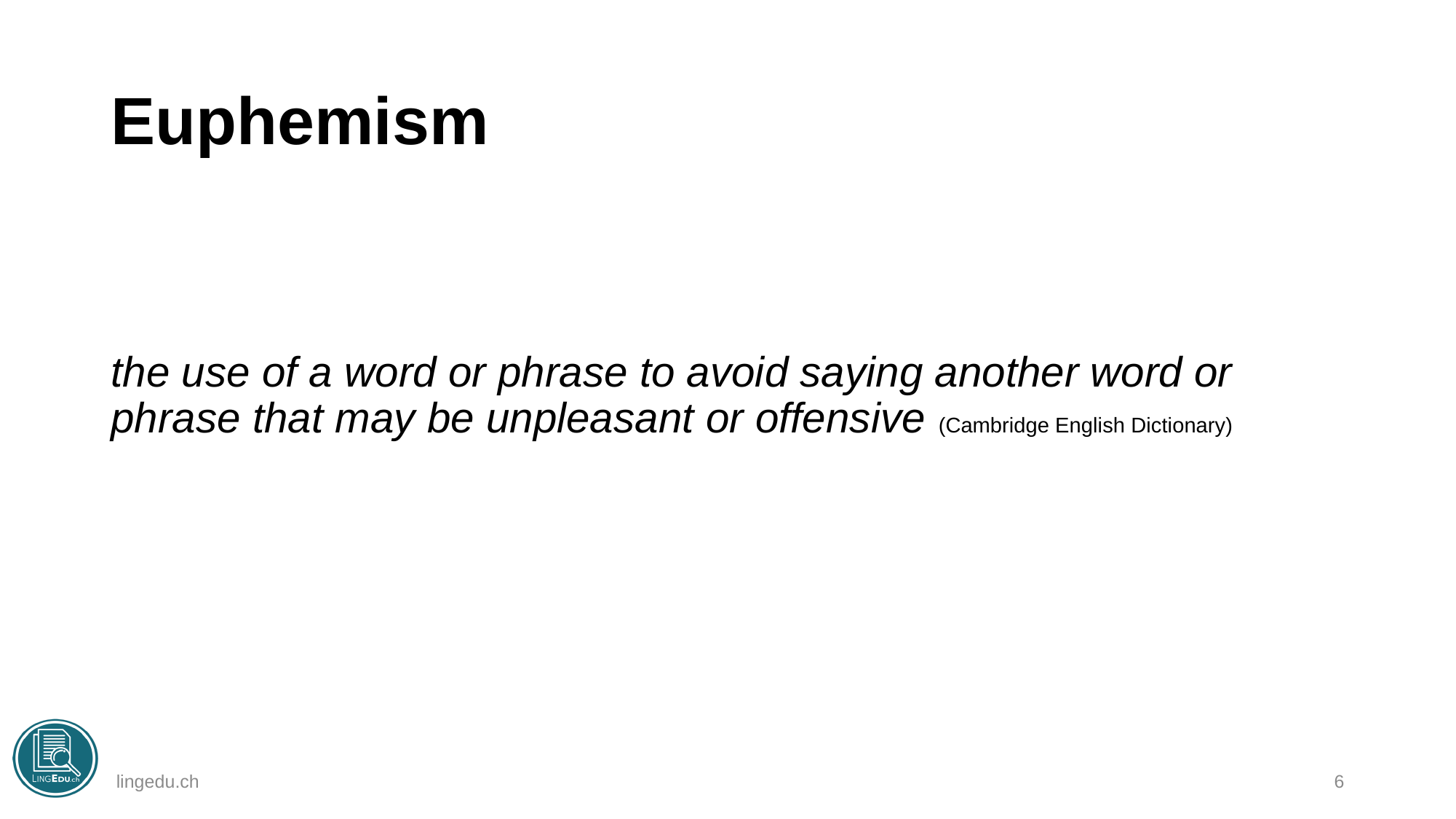

# Euphemism

the use of a word or phrase to avoid saying another word or phrase that may be unpleasant or offensive (Cambridge English Dictionary)

lingedu.ch
6